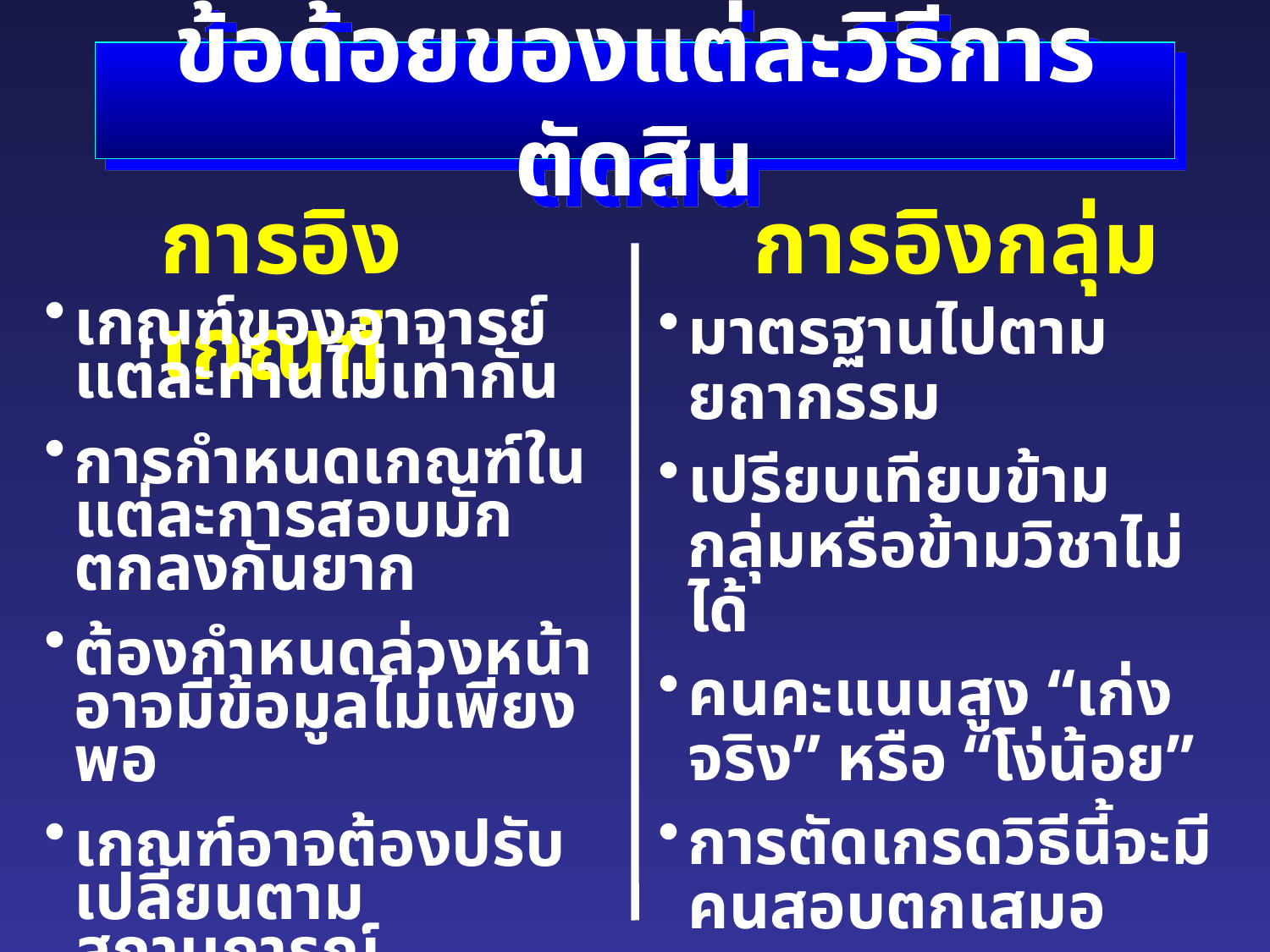

# ข้อด้อยของแต่ละวิธีการตัดสิน
การอิงเกณฑ์
การอิงกลุ่ม

เกณฑ์ของอาจารย์แต่ละท่านไม่เท่ากัน
การกำหนดเกณฑ์ในแต่ละการสอบมักตกลงกันยาก
ต้องกำหนดล่วงหน้า อาจมีข้อมูลไม่เพียงพอ
เกณฑ์อาจต้องปรับเปลี่ยนตามสถานการณ์
มาตรฐานไปตามยถากรรม
เปรียบเทียบข้ามกลุ่มหรือข้ามวิชาไม่ได้
คนคะแนนสูง “เก่งจริง” หรือ “โง่น้อย”
การตัดเกรดวิธีนี้จะมีคนสอบตกเสมอ